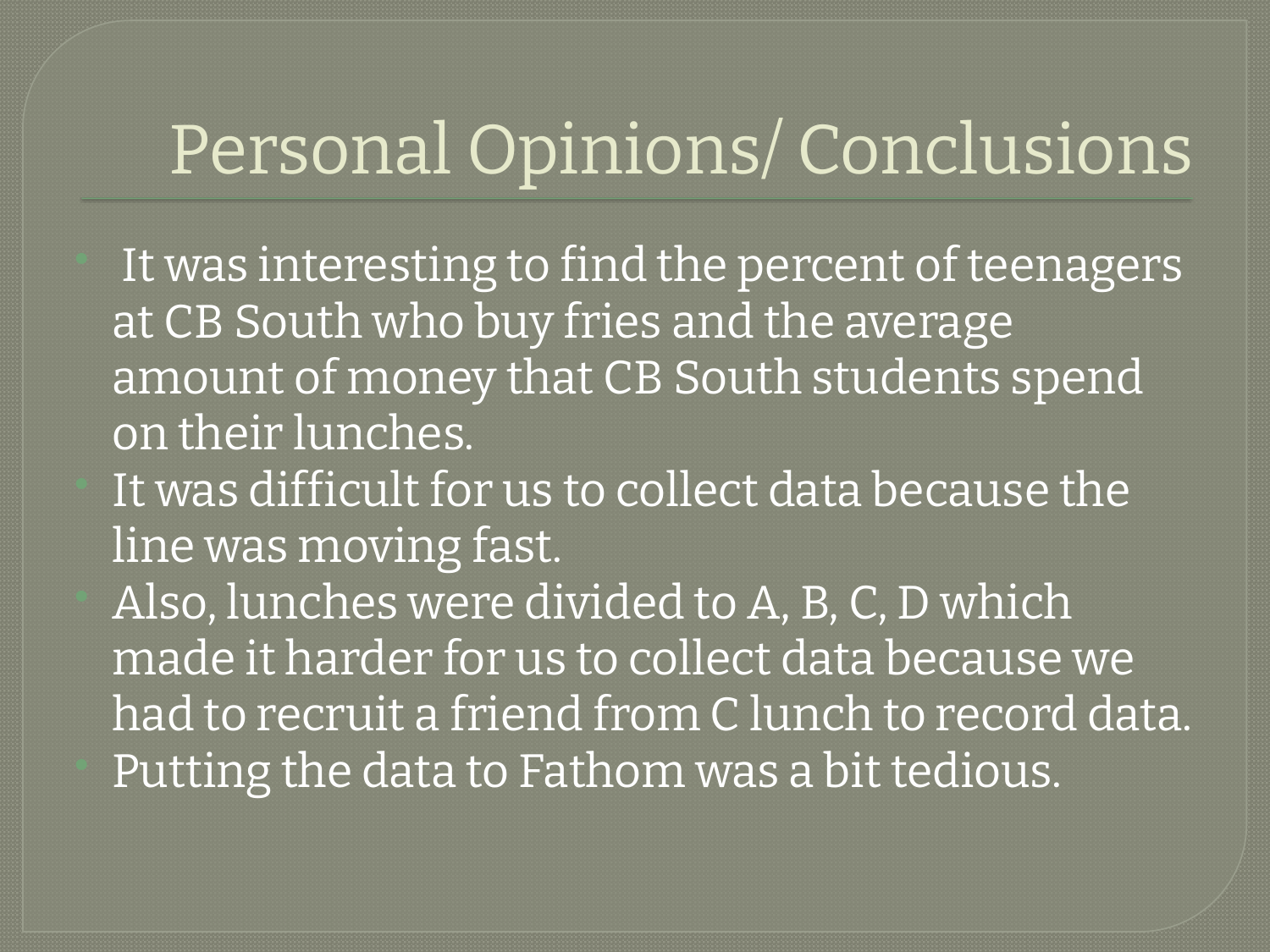

# Personal Opinions/ Conclusions
 It was interesting to find the percent of teenagers at CB South who buy fries and the average amount of money that CB South students spend on their lunches.
It was difficult for us to collect data because the line was moving fast.
Also, lunches were divided to A, B, C, D which made it harder for us to collect data because we had to recruit a friend from C lunch to record data.
Putting the data to Fathom was a bit tedious.